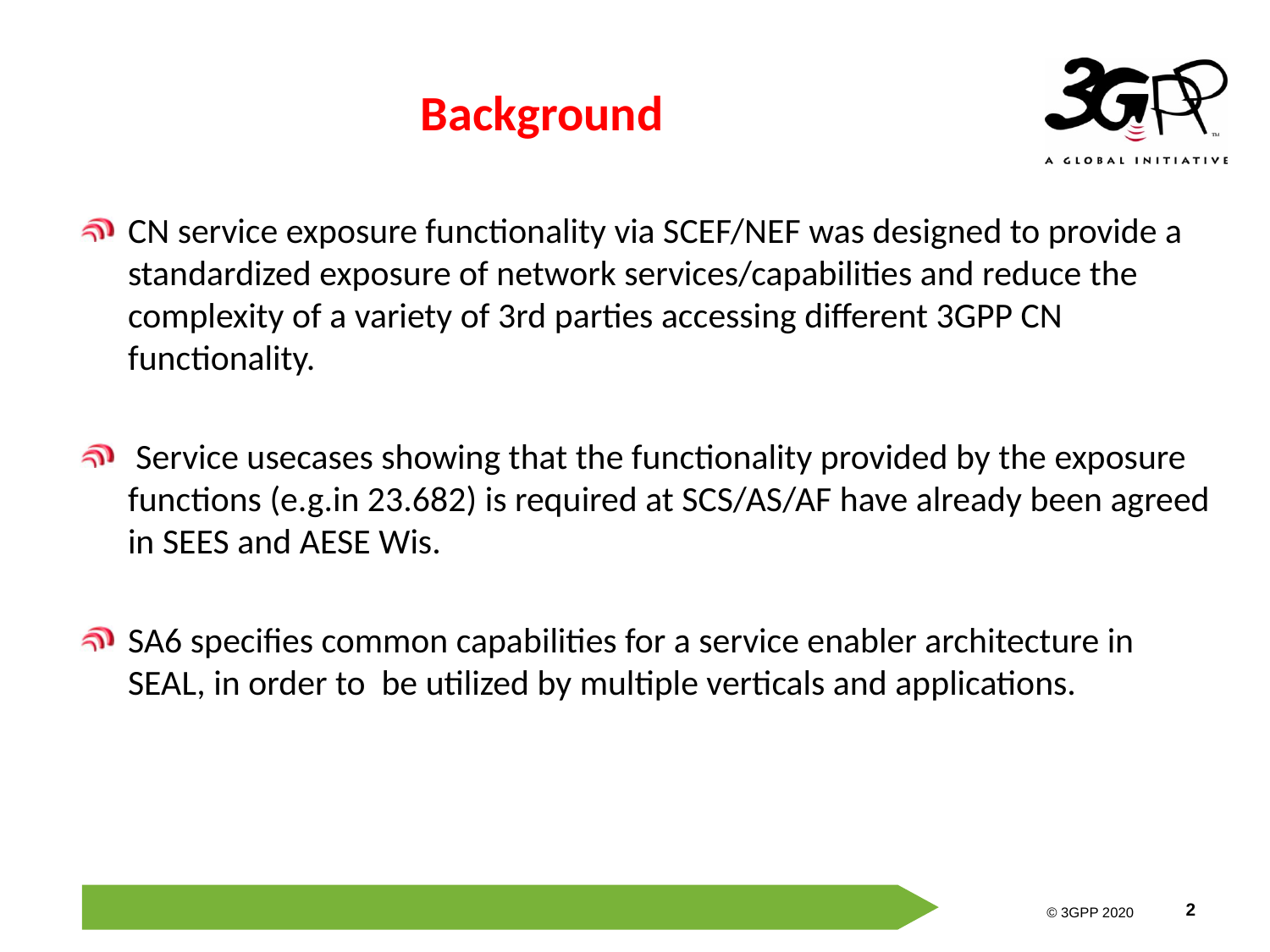

# Background
CN service exposure functionality via SCEF/NEF was designed to provide a standardized exposure of network services/capabilities and reduce the complexity of a variety of 3rd parties accessing different 3GPP CN functionality.

 Service usecases showing that the functionality provided by the exposure functions (e.g.in 23.682) is required at SCS/AS/AF have already been agreed in SEES and AESE Wis.

SA6 specifies common capabilities for a service enabler architecture in SEAL, in order to  be utilized by multiple verticals and applications.